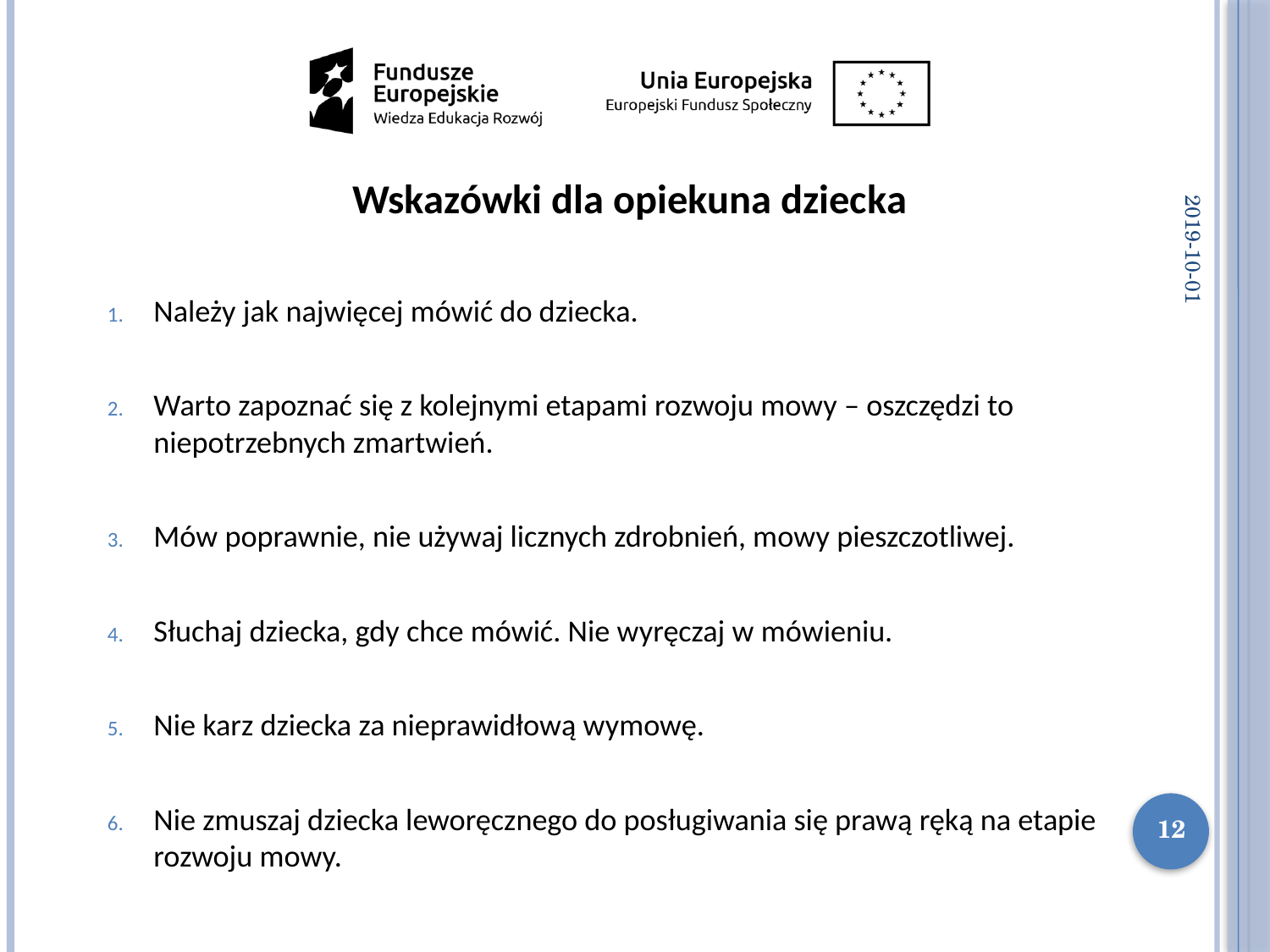

2019-10-01
Wskazówki dla opiekuna dziecka

Należy jak najwięcej mówić do dziecka.

Warto zapoznać się z kolejnymi etapami rozwoju mowy – oszczędzi to niepotrzebnych zmartwień.

Mów poprawnie, nie używaj licznych zdrobnień, mowy pieszczotliwej.

Słuchaj dziecka, gdy chce mówić. Nie wyręczaj w mówieniu.

Nie karz dziecka za nieprawidłową wymowę.

Nie zmuszaj dziecka leworęcznego do posługiwania się prawą ręką na etapie rozwoju mowy.

12